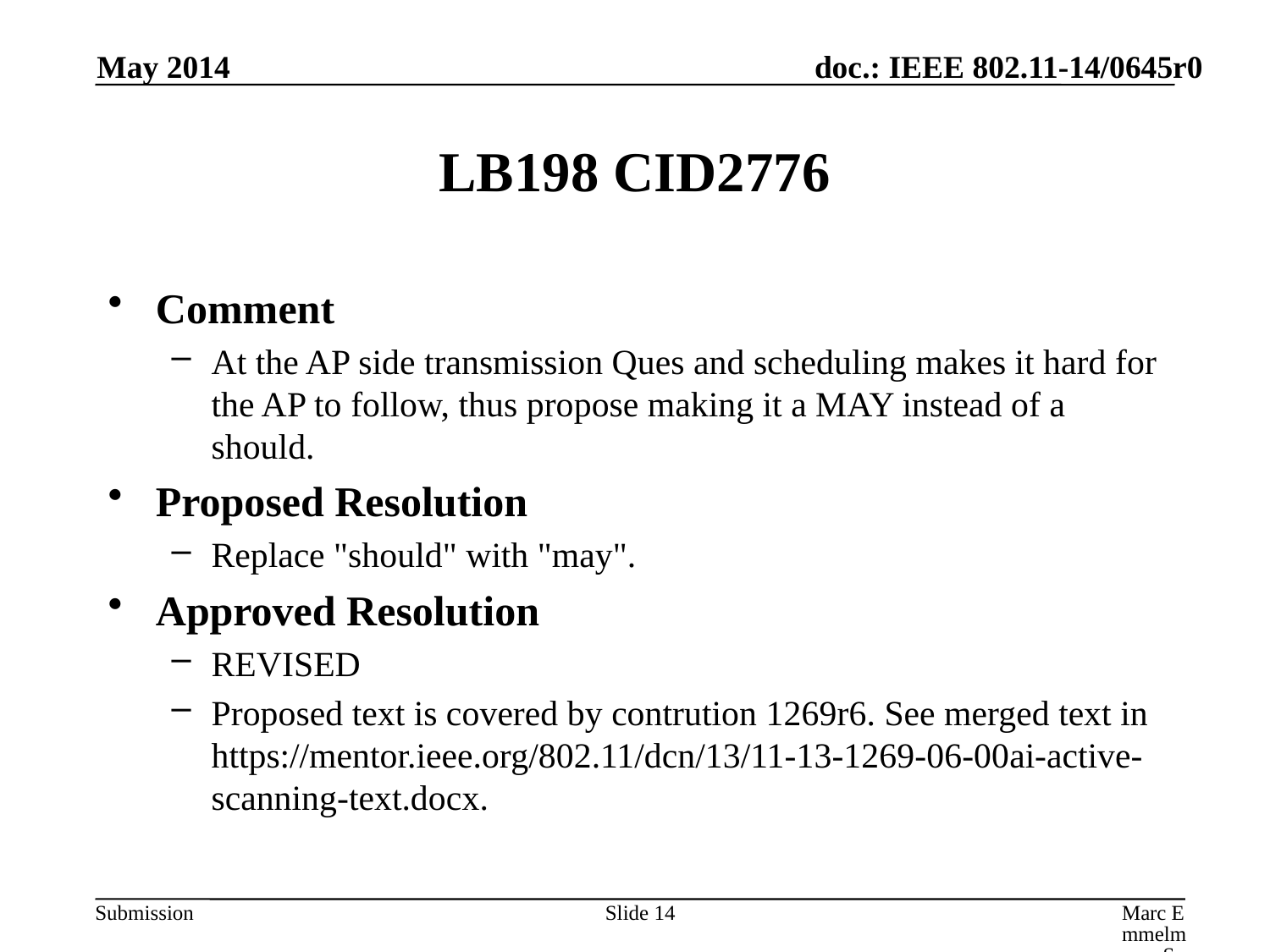

May 2014
# LB198 CID2776
Comment
At the AP side transmission Ques and scheduling makes it hard for the AP to follow, thus propose making it a MAY instead of a should.
Proposed Resolution
Replace "should" with "may".
Approved Resolution
REVISED
Proposed text is covered by contrution 1269r6. See merged text in https://mentor.ieee.org/802.11/dcn/13/11-13-1269-06-00ai-active-scanning-text.docx.

Slide 14
Marc Emmelmann, Self